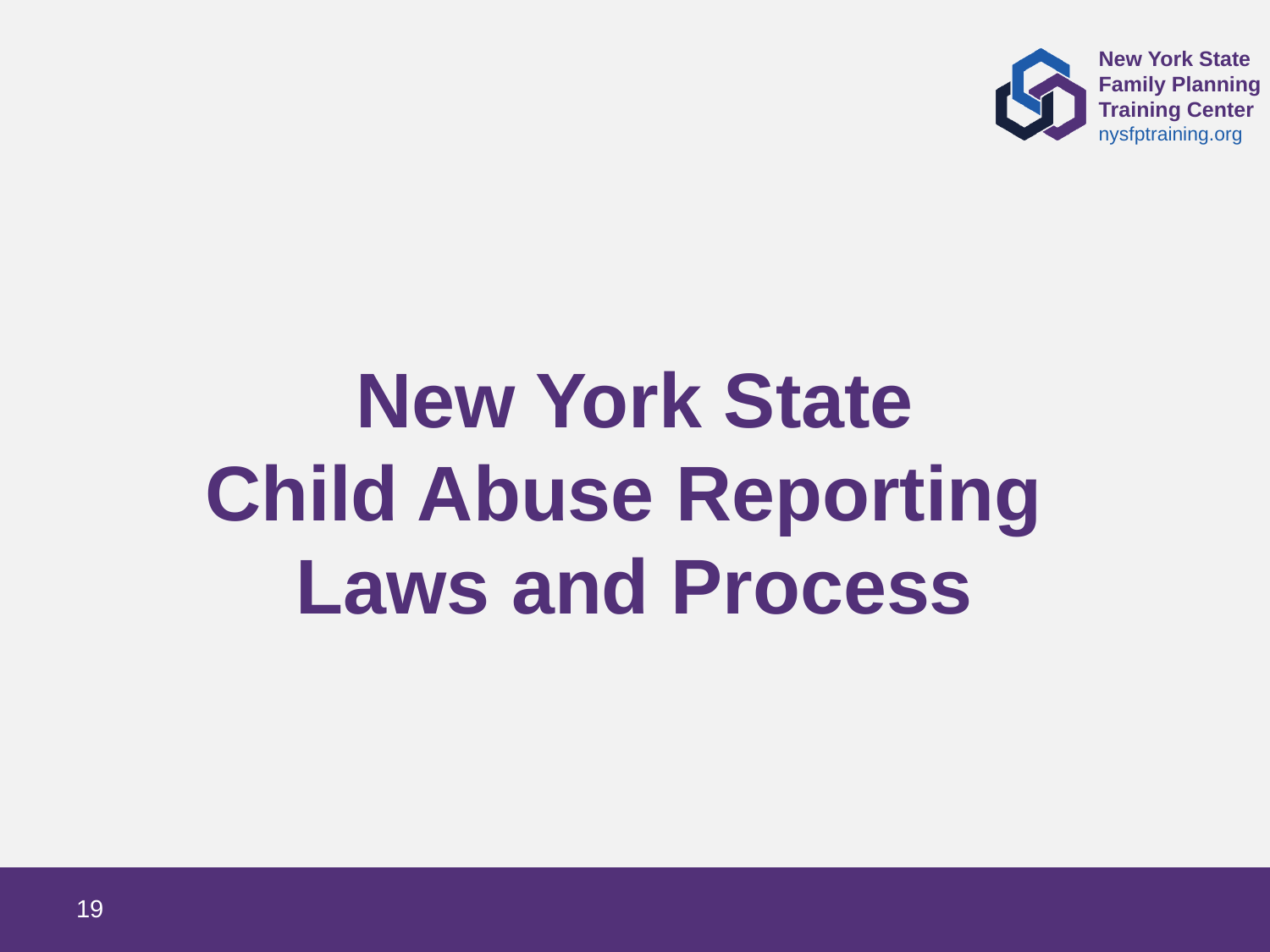

# New York State Child Abuse Reporting Laws and Process
19